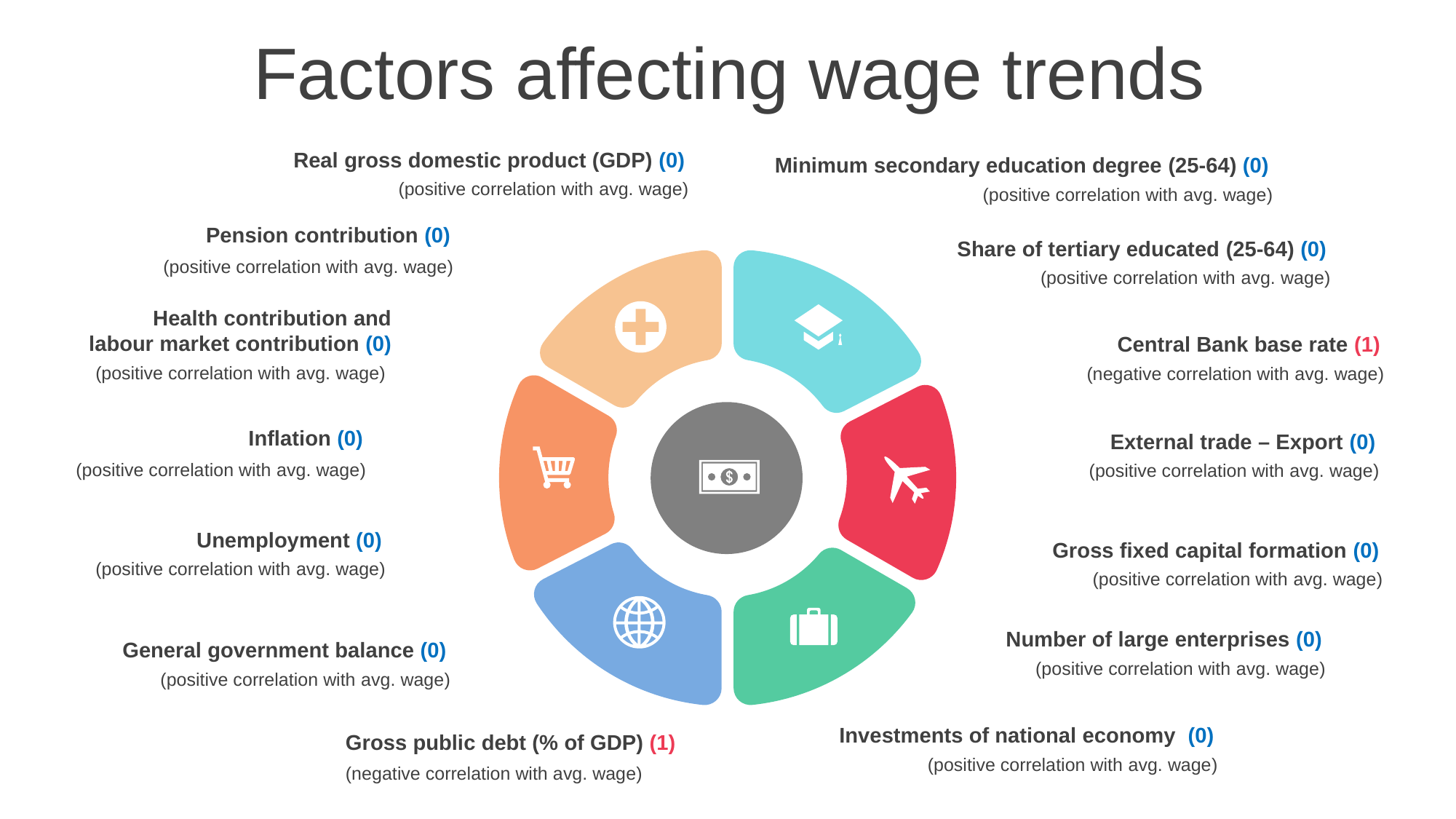

Factors affecting wage trends
Real gross domestic product (GDP) (0)
(positive correlation with avg. wage)
Minimum secondary education degree (25-64) (0)
(positive correlation with avg. wage)
Pension contribution (0)
(positive correlation with avg. wage)
Share of tertiary educated (25-64) (0)
(positive correlation with avg. wage)

 Health contribution and labour market contribution (0)
(positive correlation with avg. wage)

Central Bank base rate (1)
(negative correlation with avg. wage)

 Inflation (0)
(positive correlation with avg. wage)
External trade – Export (0)
(positive correlation with avg. wage)

Unemployment (0)
(positive correlation with avg. wage)
Gross fixed capital formation (0)
(positive correlation with avg. wage)

Number of large enterprises (0)
(positive correlation with avg. wage)
General government balance (0)
(positive correlation with avg. wage)
Investments of national economy  (0)
(positive correlation with avg. wage)
Gross public debt (% of GDP) (1)
(negative correlation with avg. wage)